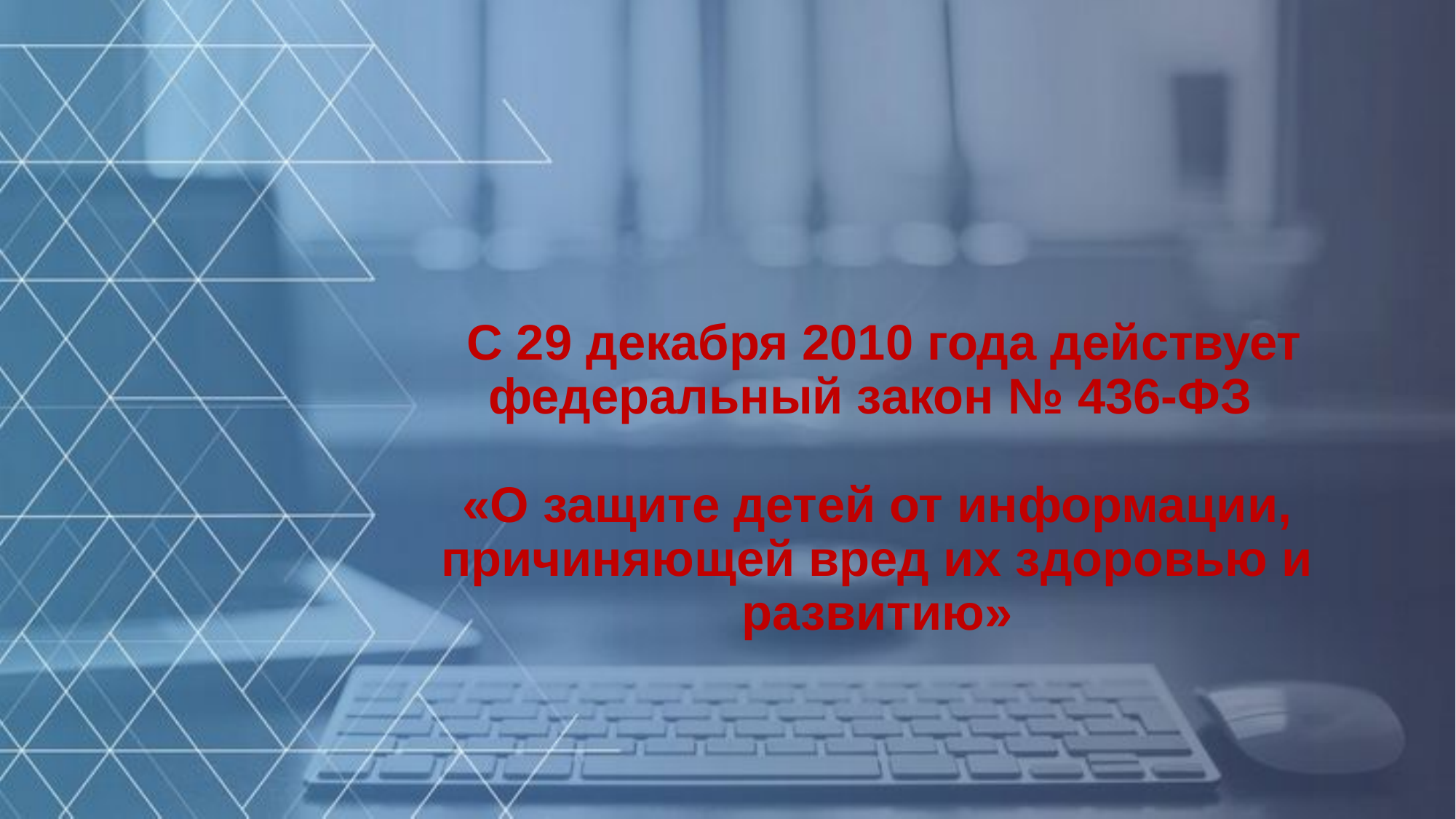

# С 29 декабря 2010 года действует федеральный закон № 436-ФЗ «О защите детей от информации, причиняющей вред их здоровью и развитию»